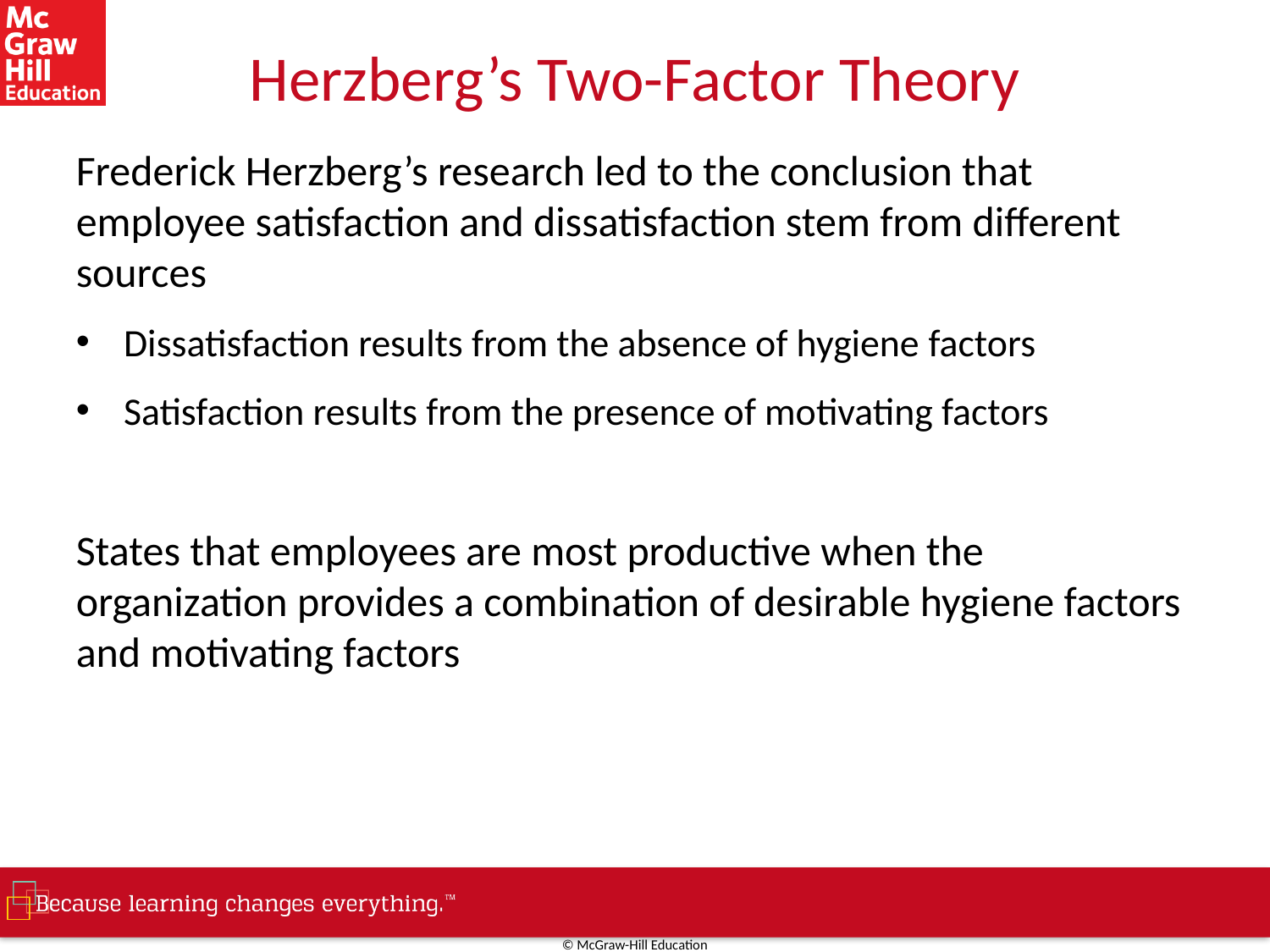

# Herzberg’s Two-Factor Theory
Frederick Herzberg’s research led to the conclusion that employee satisfaction and dissatisfaction stem from different sources
Dissatisfaction results from the absence of hygiene factors
Satisfaction results from the presence of motivating factors

States that employees are most productive when the organization provides a combination of desirable hygiene factors and motivating factors